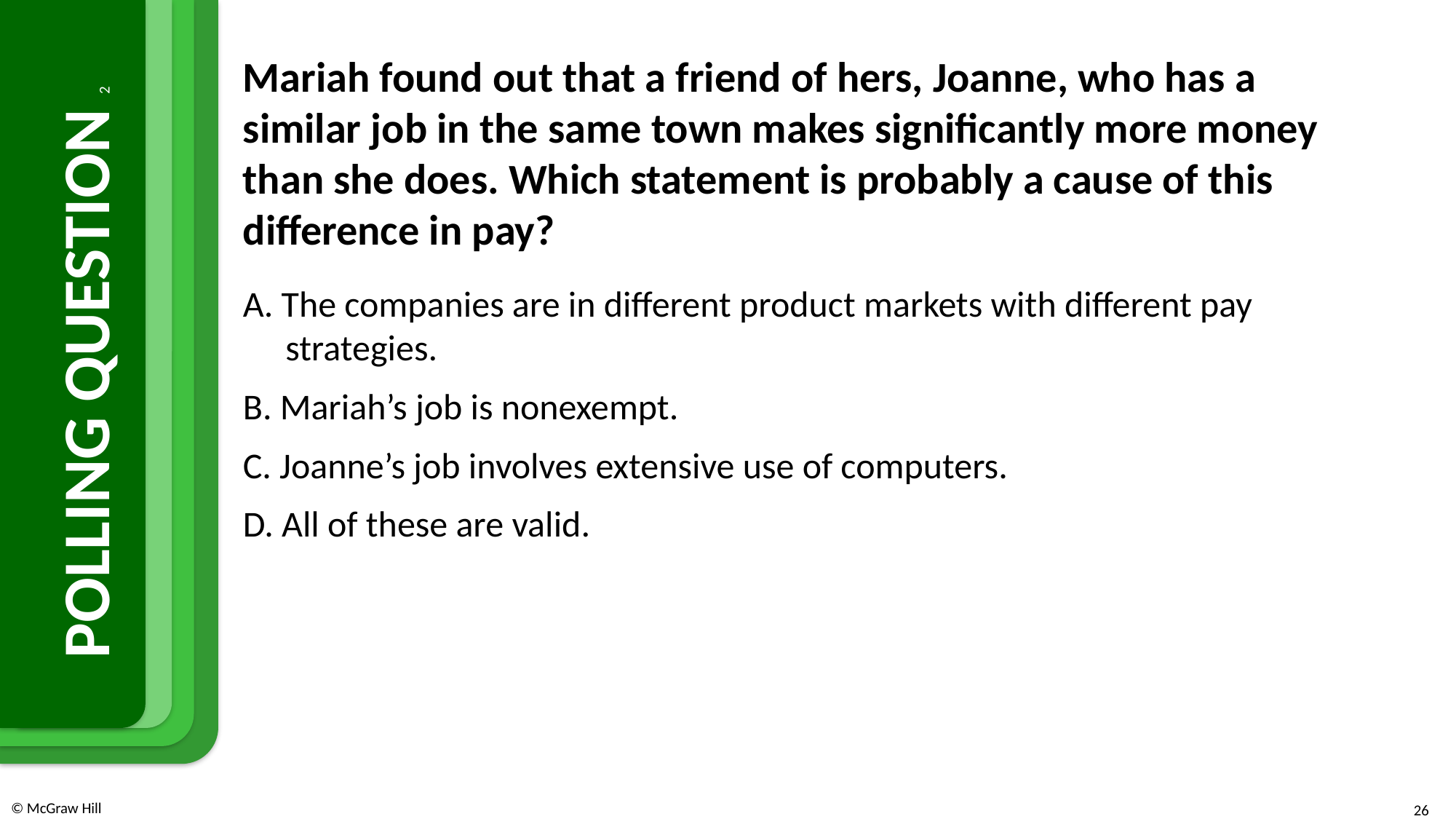

Mariah found out that a friend of hers, Joanne, who has a similar job in the same town makes significantly more money than she does. Which statement is probably a cause of this difference in pay?
A. The companies are in different product markets with different pay strategies.
B. Mariah’s job is nonexempt.
C. Joanne’s job involves extensive use of computers.
D. All of these are valid.
# POLLING QUESTION 2